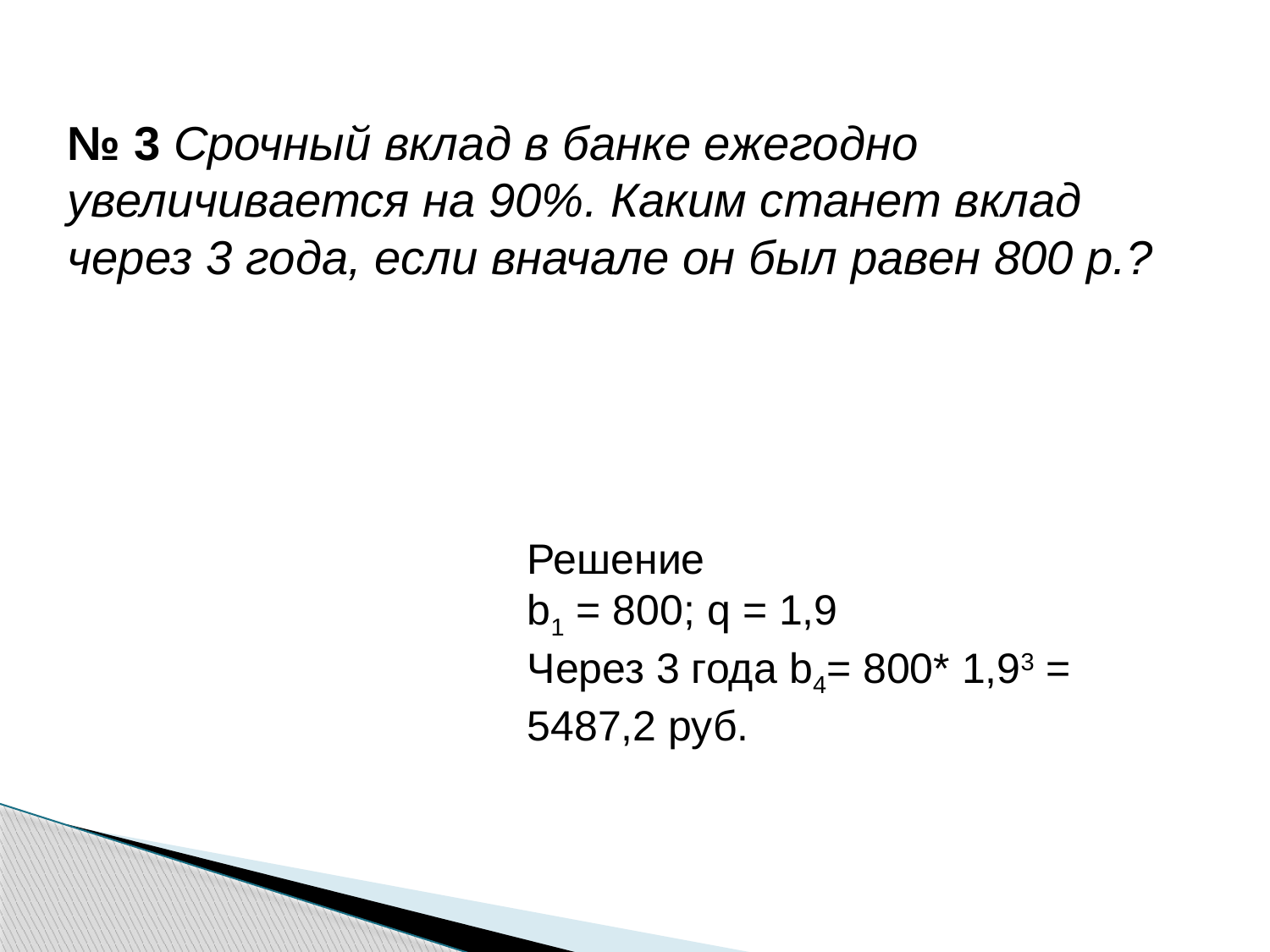

№ 3 Срочный вклад в банке ежегодно увеличивается на 90%. Каким станет вклад через 3 года, если вначале он был равен 800 р.?

Решение
b1 = 800; q = 1,9
Через 3 года b4= 800* 1,93 = 5487,2 руб.